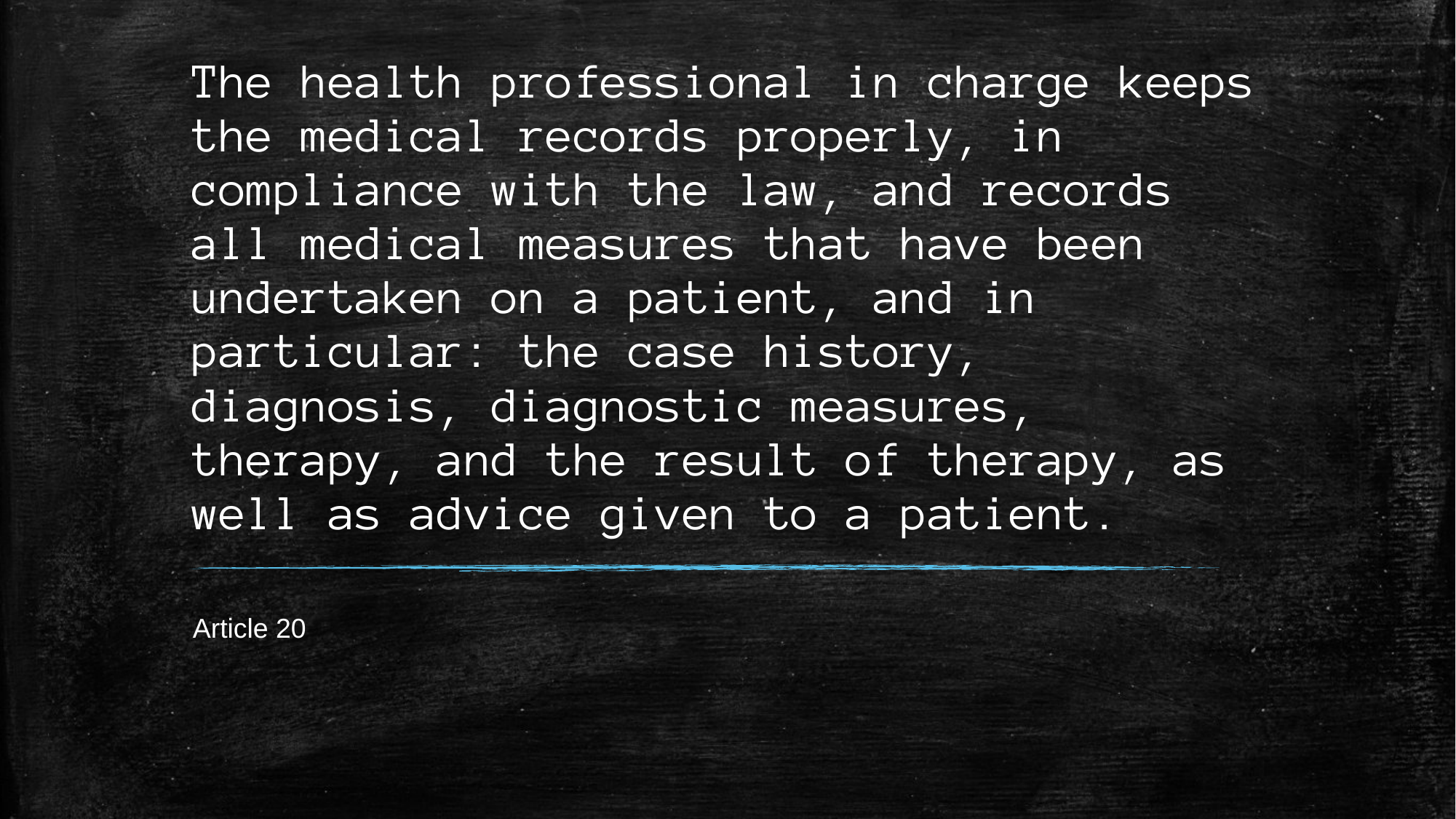

# The health professional in charge keeps the medical records properly, in compliance with the law, and records all medical measures that have been undertaken on a patient, and in particular: the case history, diagnosis, diagnostic measures, therapy, and the result of therapy, as well as advice given to a patient.
Article 20